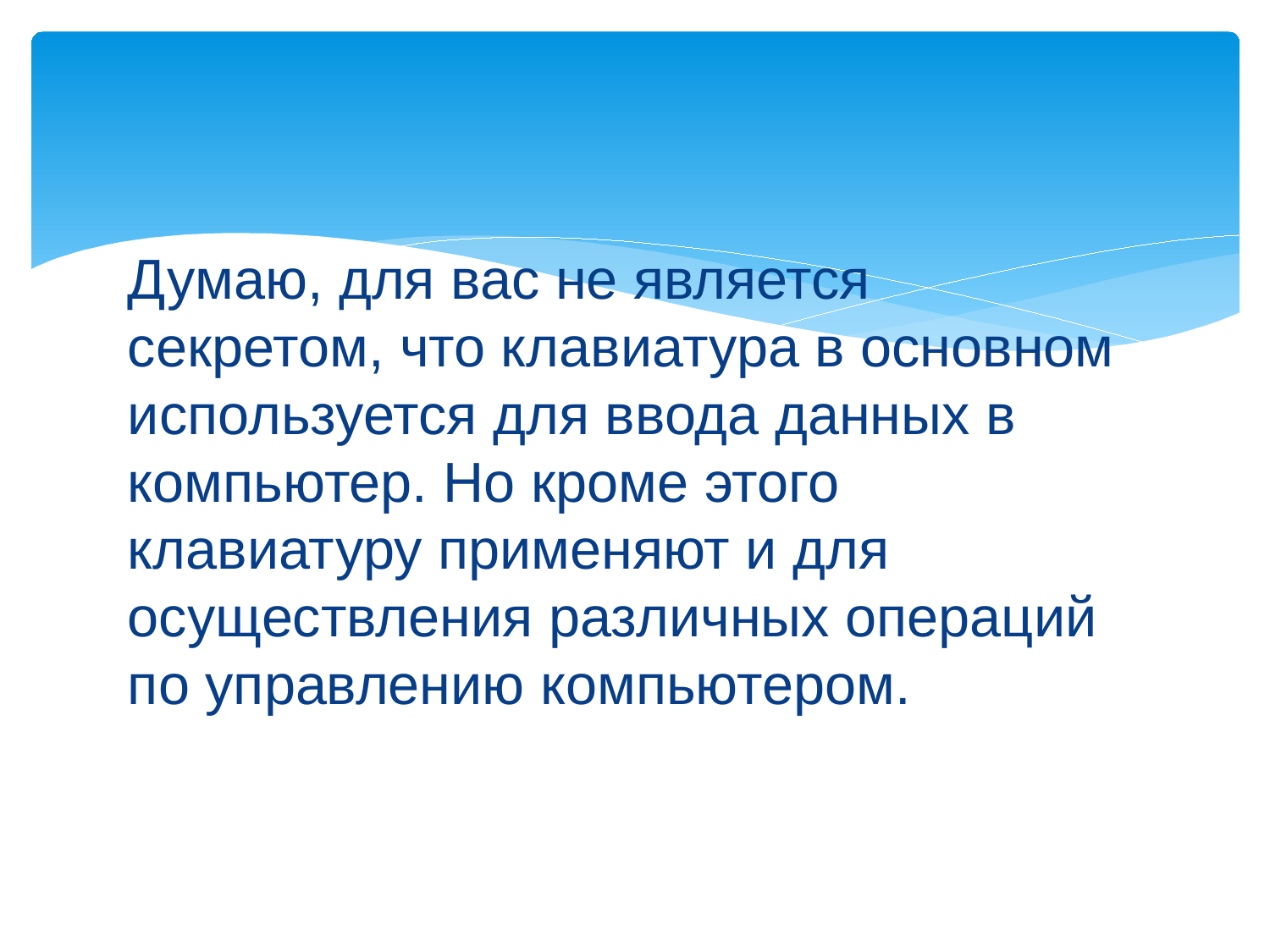

Думаю, для вас не является секретом, что клавиатура в основном используется для ввода данных в компьютер. Но кроме этого клавиатуру применяют и для осуществления различных операций по управлению компьютером.